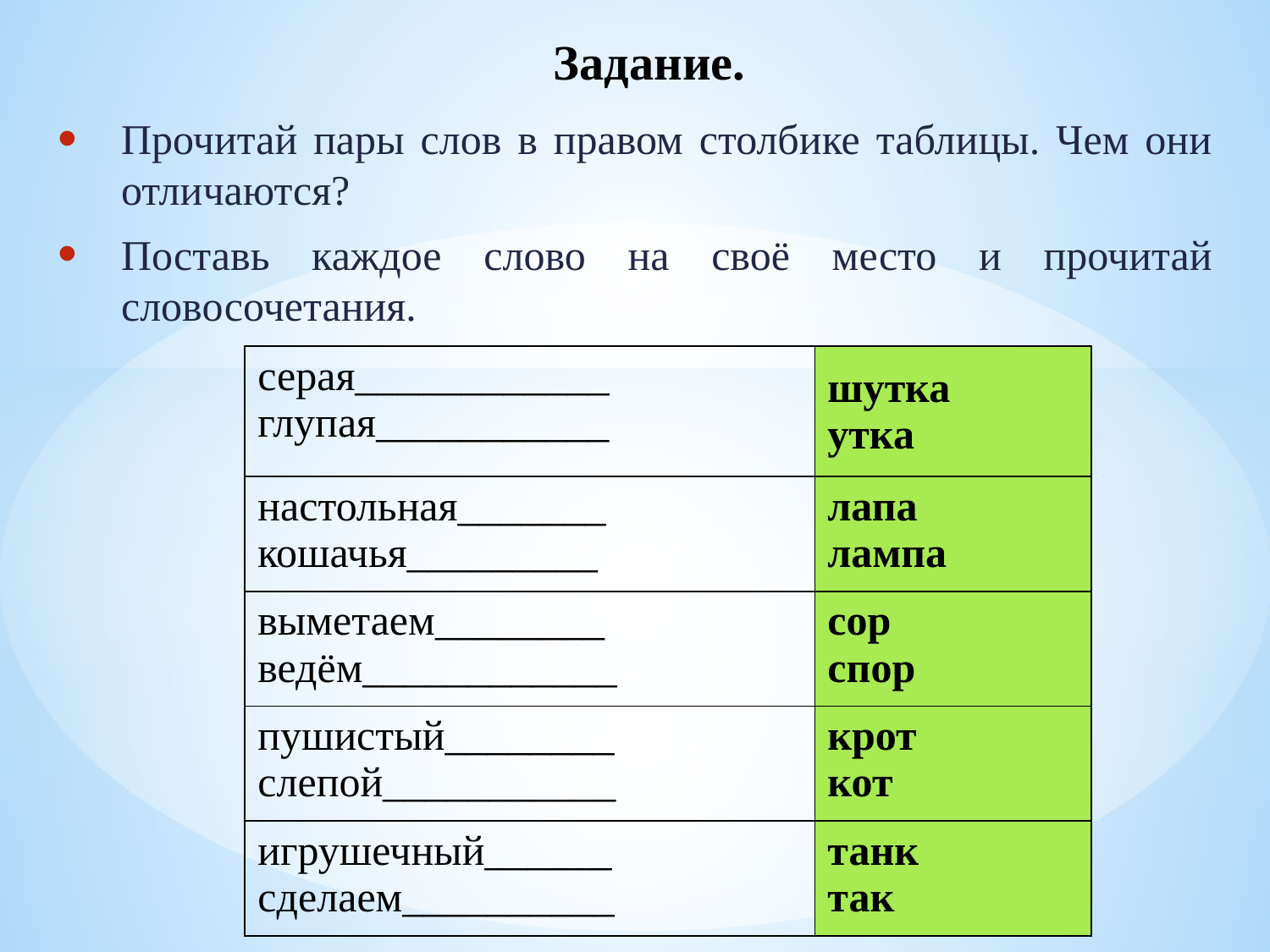

# Задание.
Прочитай пары слов в правом столбике таблицы. Чем они отличаются?
Поставь каждое слово на своё место и прочитай словосочетания.
| серая\_\_\_\_\_\_\_\_\_\_\_\_ глупая\_\_\_\_\_\_\_\_\_\_\_ | шутка утка |
| --- | --- |
| настольная\_\_\_\_\_\_\_ кошачья\_\_\_\_\_\_\_\_\_ | лапа лампа |
| выметаем\_\_\_\_\_\_\_\_ ведём\_\_\_\_\_\_\_\_\_\_\_\_ | сор спор |
| пушистый\_\_\_\_\_\_\_\_ слепой\_\_\_\_\_\_\_\_\_\_\_ | крот кот |
| игрушечный\_\_\_\_\_\_ сделаем\_\_\_\_\_\_\_\_\_\_ | танк так |